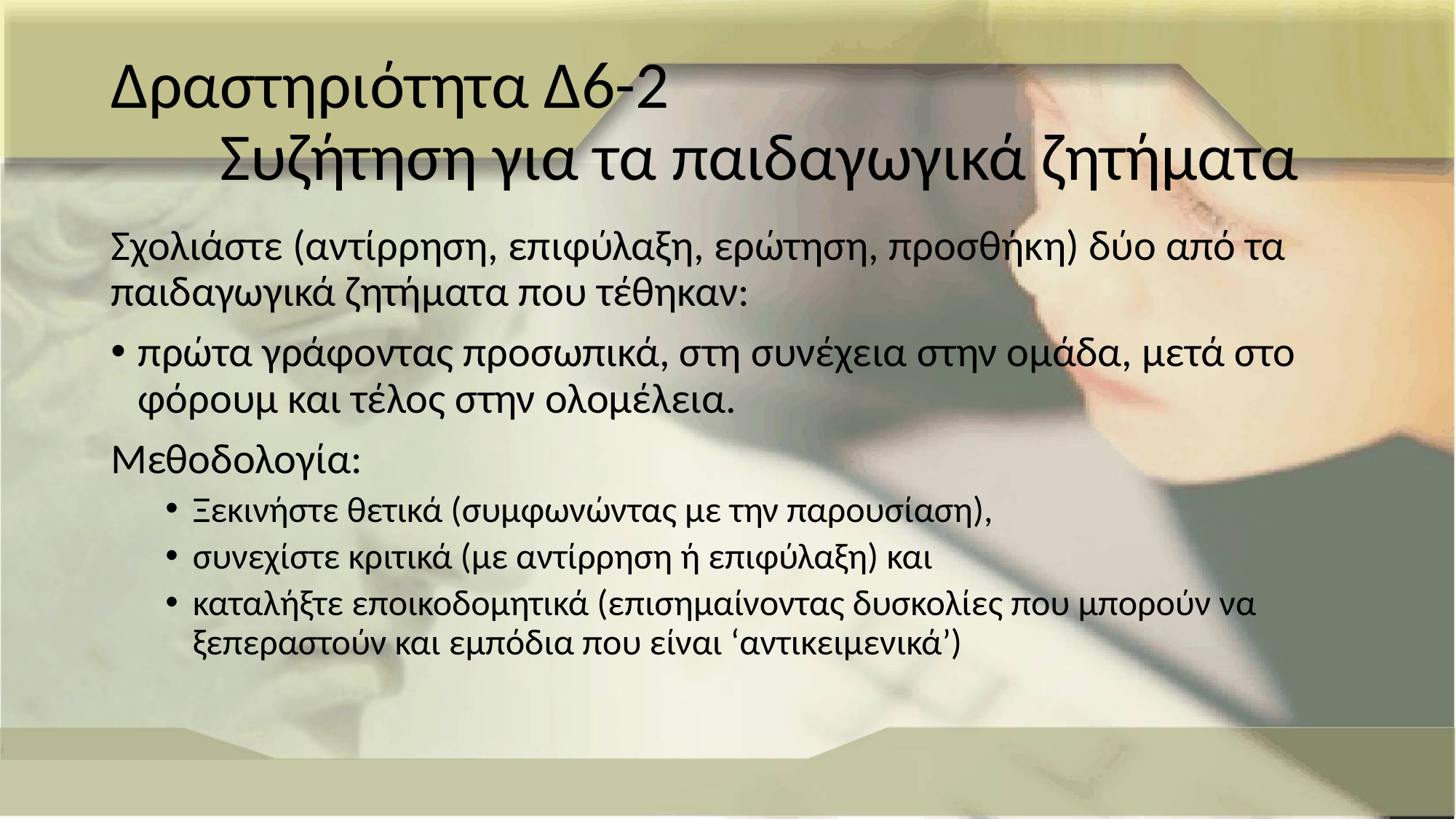

# Δραστηριότητα Δ6-2 Συζήτηση για τα παιδαγωγικά ζητήματα
Σχολιάστε (αντίρρηση, επιφύλαξη, ερώτηση, προσθήκη) δύο από τα παιδαγωγικά ζητήματα που τέθηκαν:
πρώτα γράφοντας προσωπικά, στη συνέχεια στην ομάδα, μετά στο φόρουμ και τέλος στην ολομέλεια.
Μεθοδολογία:
Ξεκινήστε θετικά (συμφωνώντας με την παρουσίαση),
συνεχίστε κριτικά (με αντίρρηση ή επιφύλαξη) και
καταλήξτε εποικοδομητικά (επισημαίνοντας δυσκολίες που μπορούν να ξεπεραστούν και εμπόδια που είναι ‘αντικειμενικά’)